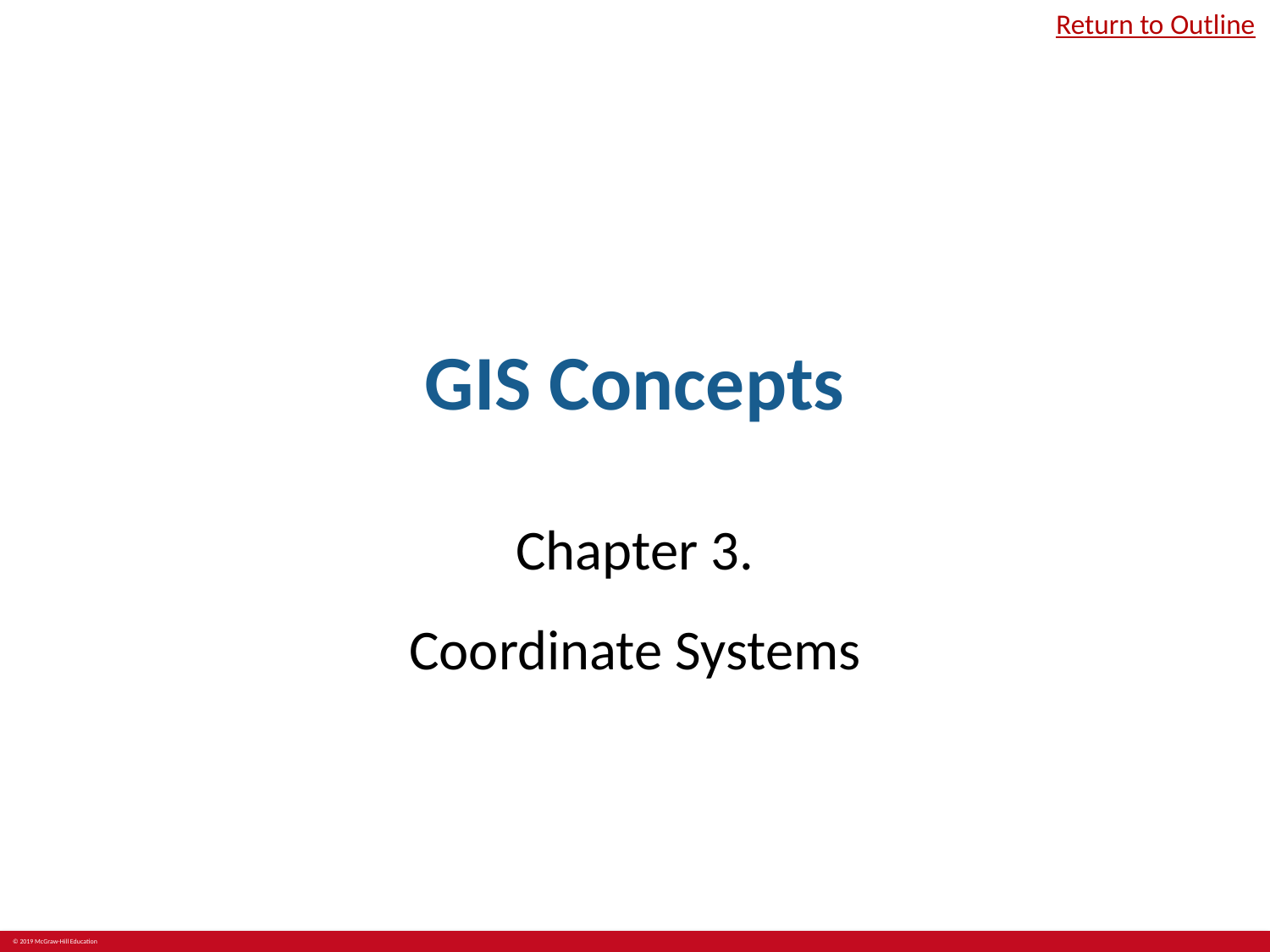

Return to Outline
# GIS Concepts
Chapter 3.
Coordinate Systems